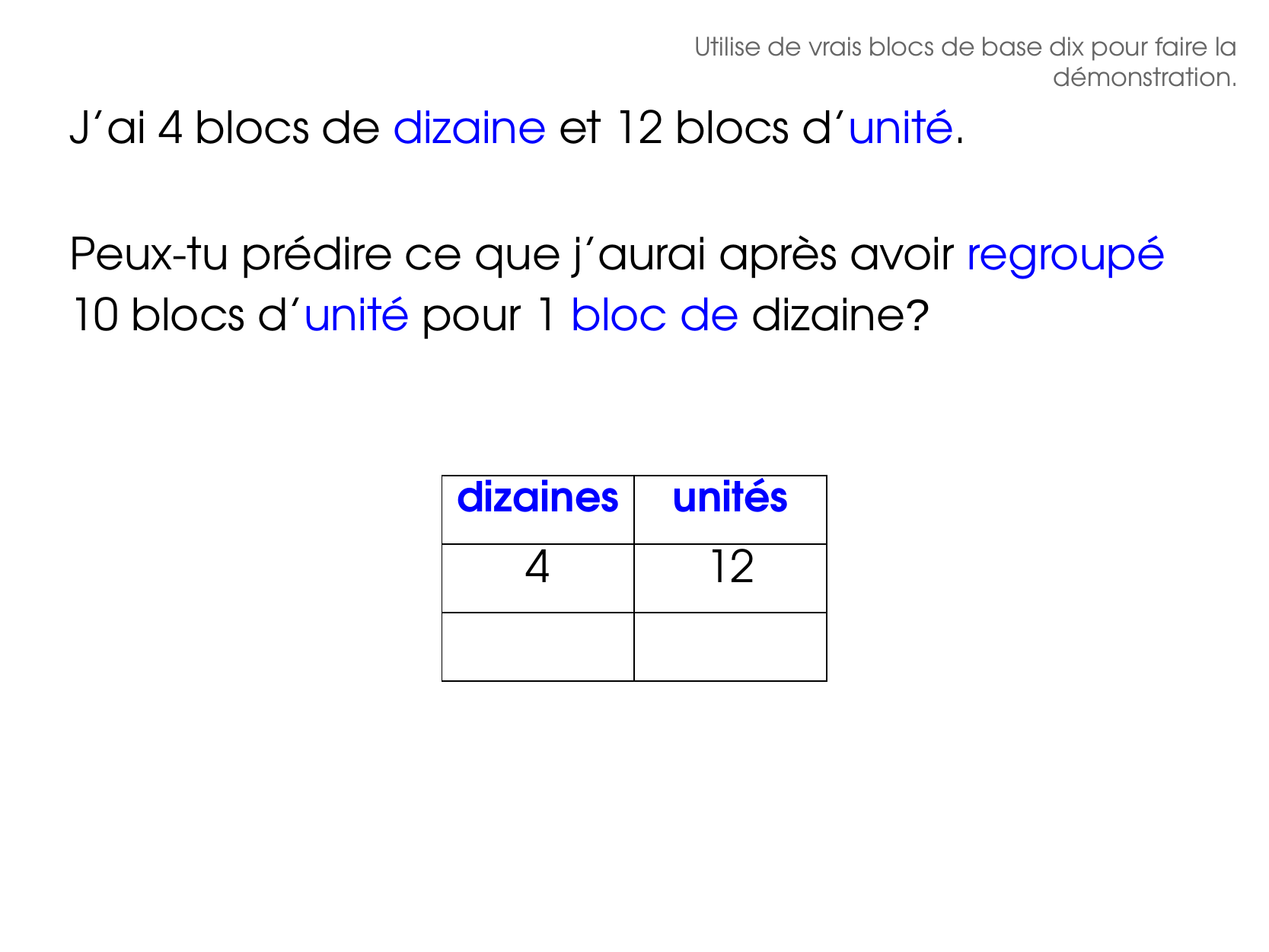

Utilise de vrais blocs de base dix pour faire la démonstration.
J’ai 4 blocs de dizaine et 12 blocs d’unité.
Peux-tu prédire ce que j’aurai après avoir regroupé
10 blocs d’unité pour 1 bloc de dizaine?
| dizaines | unités |
| --- | --- |
| 4 | 12 |
|  |  |